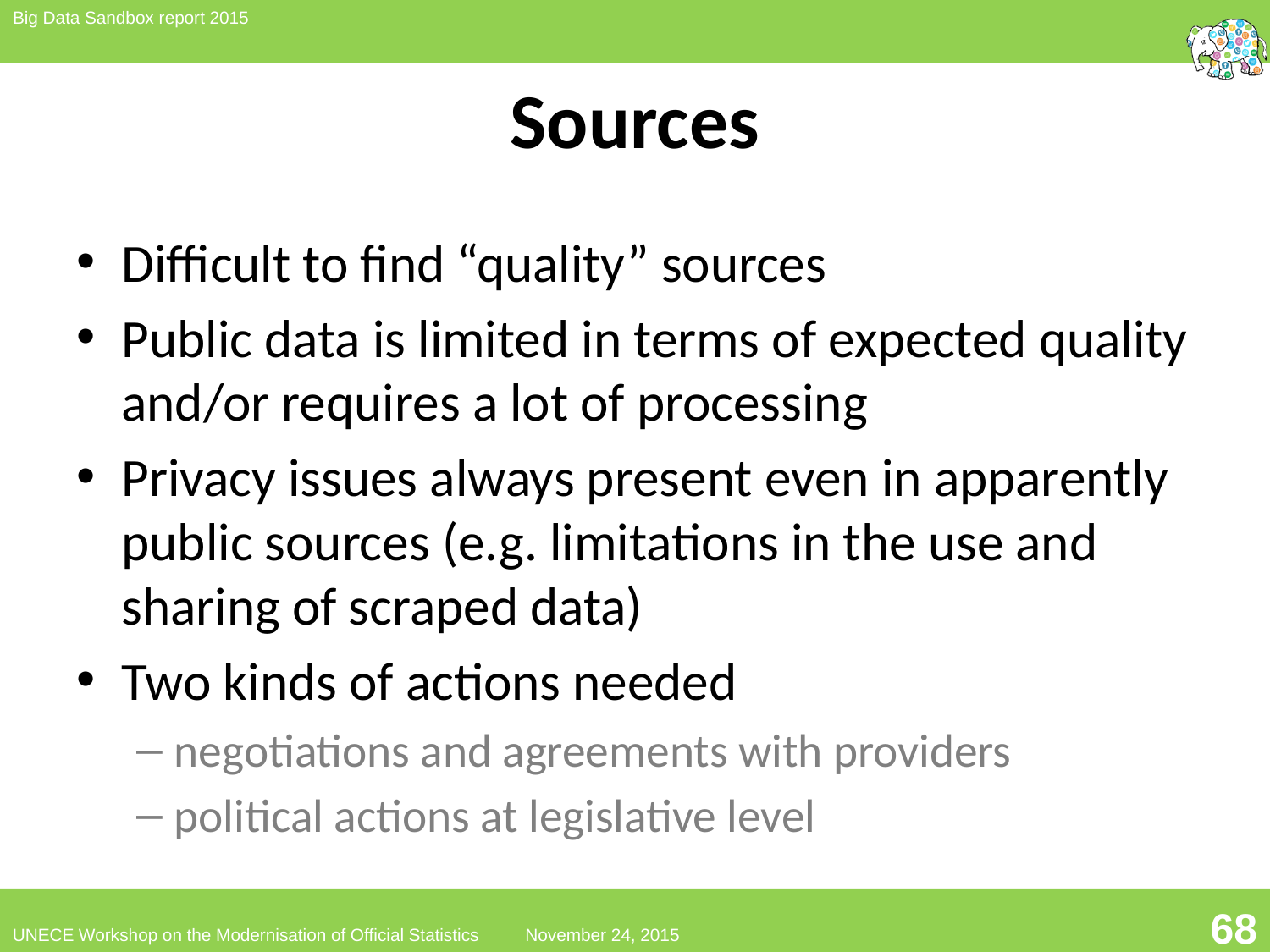

# Sources
Difficult to find “quality” sources
Public data is limited in terms of expected quality and/or requires a lot of processing
Privacy issues always present even in apparently public sources (e.g. limitations in the use and sharing of scraped data)
Two kinds of actions needed
negotiations and agreements with providers
political actions at legislative level

68